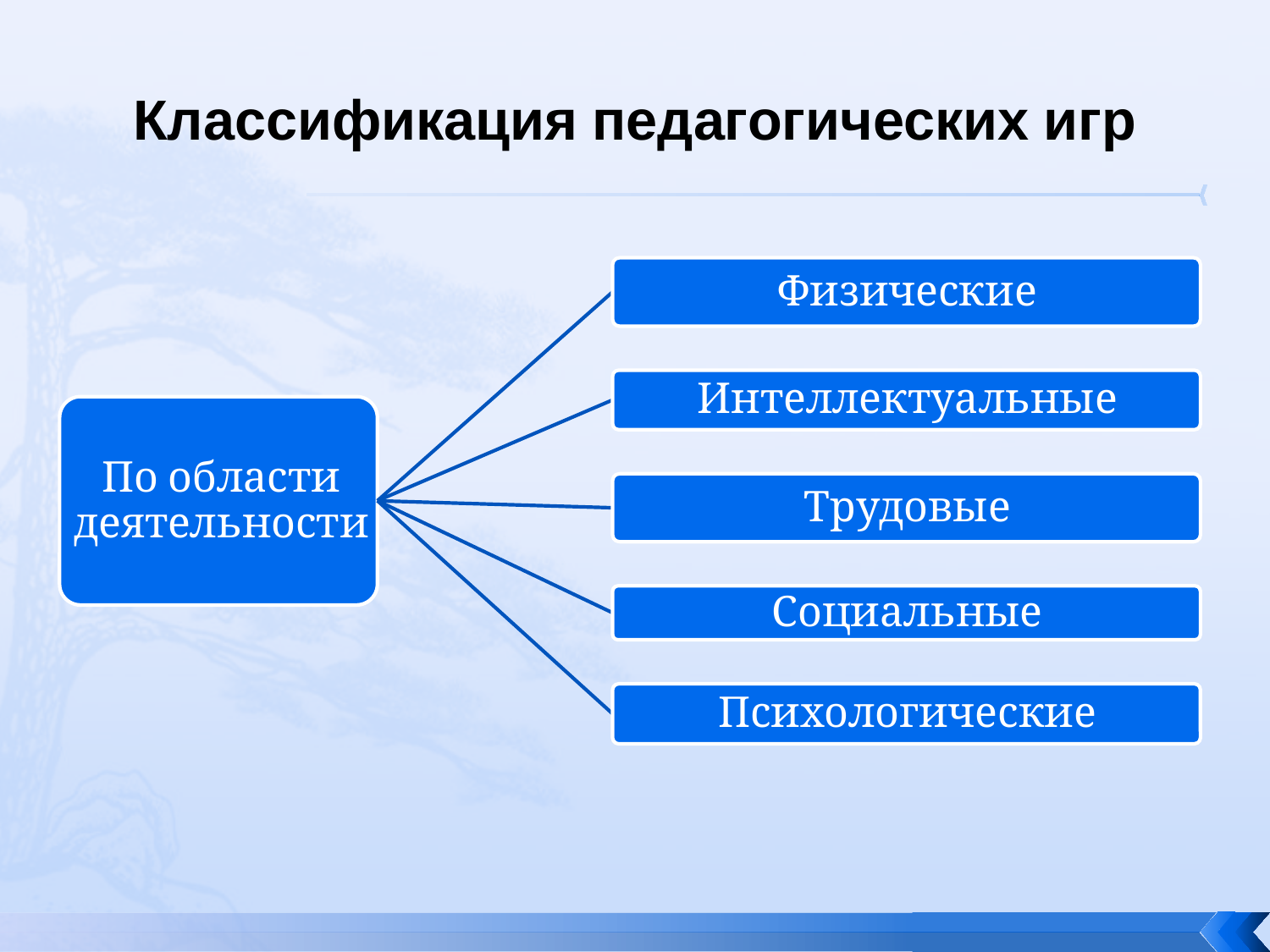

# Классификация педагогических игр
По области деятельности

Физические

Интеллектуальные

Трудовые

Социальные

Психологические